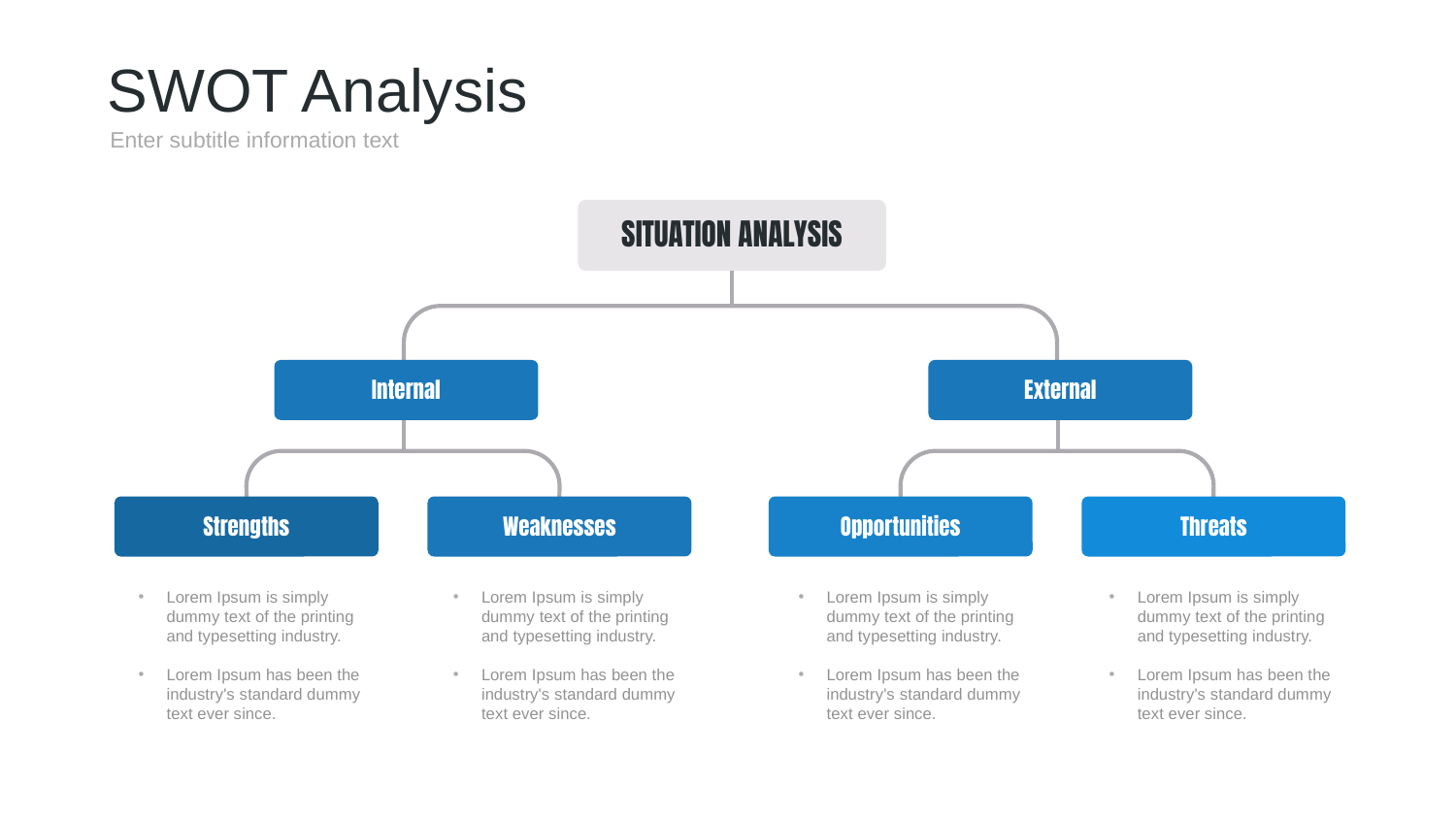

SWOT Analysis
Enter subtitle information text

SITUATION ANALYSIS

Internal
External

Strengths
Weaknesses
Opportunities
Threats
Lorem Ipsum is simply dummy text of the printing and typesetting industry.

Lorem Ipsum has been the industry's standard dummy text ever since.
Lorem Ipsum is simply dummy text of the printing and typesetting industry.

Lorem Ipsum has been the industry's standard dummy text ever since.
Lorem Ipsum is simply dummy text of the printing and typesetting industry.

Lorem Ipsum has been the industry's standard dummy text ever since.
Lorem Ipsum is simply dummy text of the printing and typesetting industry.

Lorem Ipsum has been the industry's standard dummy text ever since.